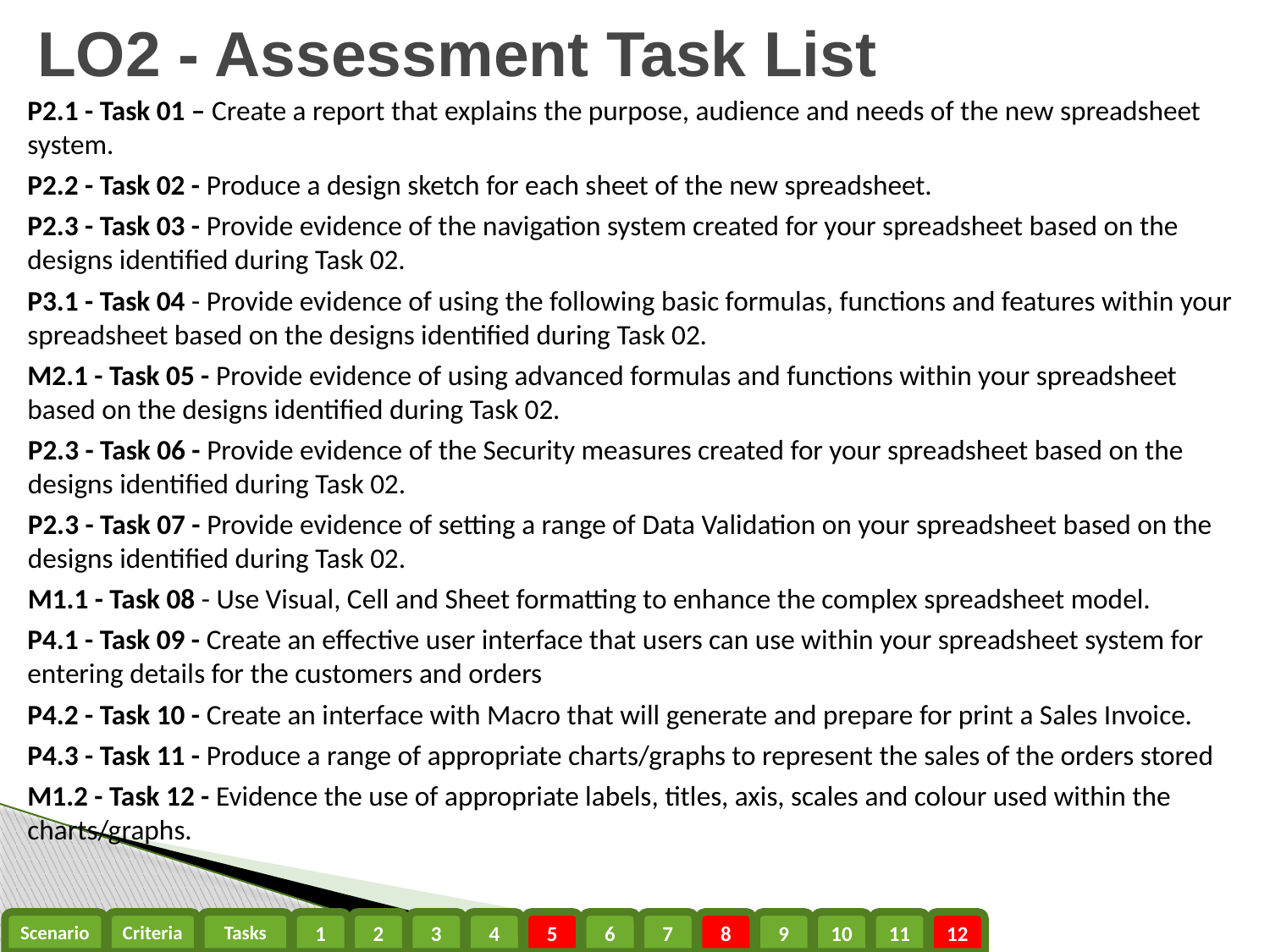

# LO2 - Assessment Task List
P2.1 - Task 01 – Create a report that explains the purpose, audience and needs of the new spreadsheet system.
P2.2 - Task 02 - Produce a design sketch for each sheet of the new spreadsheet.
P2.3 - Task 03 - Provide evidence of the navigation system created for your spreadsheet based on the designs identified during Task 02.
P3.1 - Task 04 - Provide evidence of using the following basic formulas, functions and features within your spreadsheet based on the designs identified during Task 02.
M2.1 - Task 05 - Provide evidence of using advanced formulas and functions within your spreadsheet based on the designs identified during Task 02.
P2.3 - Task 06 - Provide evidence of the Security measures created for your spreadsheet based on the designs identified during Task 02.
P2.3 - Task 07 - Provide evidence of setting a range of Data Validation on your spreadsheet based on the designs identified during Task 02.
M1.1 - Task 08 - Use Visual, Cell and Sheet formatting to enhance the complex spreadsheet model.
P4.1 - Task 09 - Create an effective user interface that users can use within your spreadsheet system for entering details for the customers and orders
P4.2 - Task 10 - Create an interface with Macro that will generate and prepare for print a Sales Invoice.
P4.3 - Task 11 - Produce a range of appropriate charts/graphs to represent the sales of the orders stored
M1.2 - Task 12 - Evidence the use of appropriate labels, titles, axis, scales and colour used within the charts/graphs.